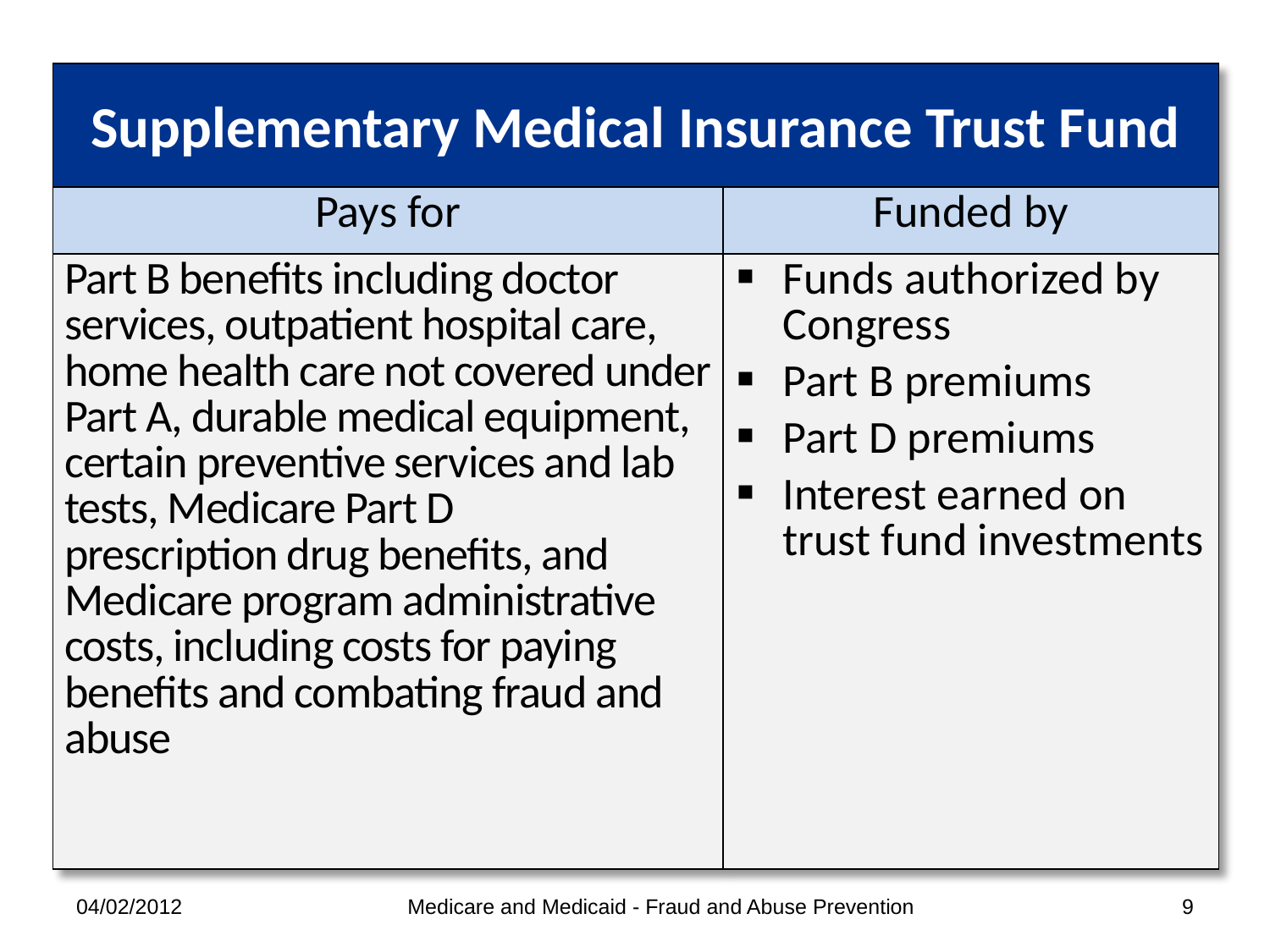

| Supplementary Medical Insurance Trust Fund |  |
| --- | --- |
| Pays for | Funded by |
| Part B benefits including doctor services, outpatient hospital care, home health care not covered under Part A, durable medical equipment, certain preventive services and lab tests, Medicare Part D prescription drug benefits, and Medicare program administrative costs, including costs for paying benefits and combating fraud and abuse | Funds authorized by Congress Part B premiums Part D premiums Interest earned on trust fund investments |

04/02/2012
Medicare and Medicaid - Fraud and Abuse Prevention
9